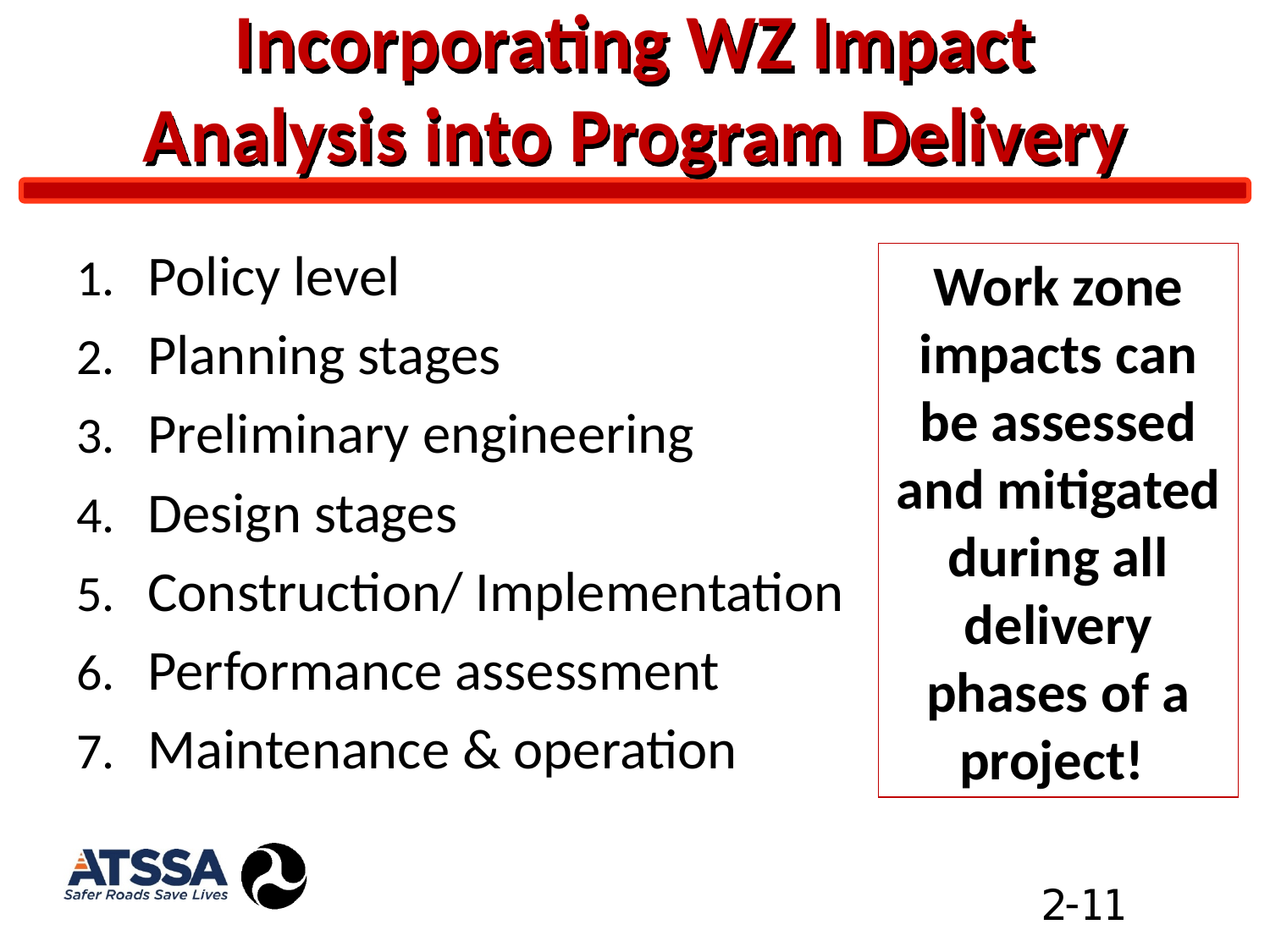

# Incorporating WZ Impact Analysis into Program Delivery
Policy level
Planning stages
Preliminary engineering
Design stages
Construction/ Implementation
Performance assessment
Maintenance & operation
Work zone impacts can be assessed and mitigated during all delivery phases of a project!